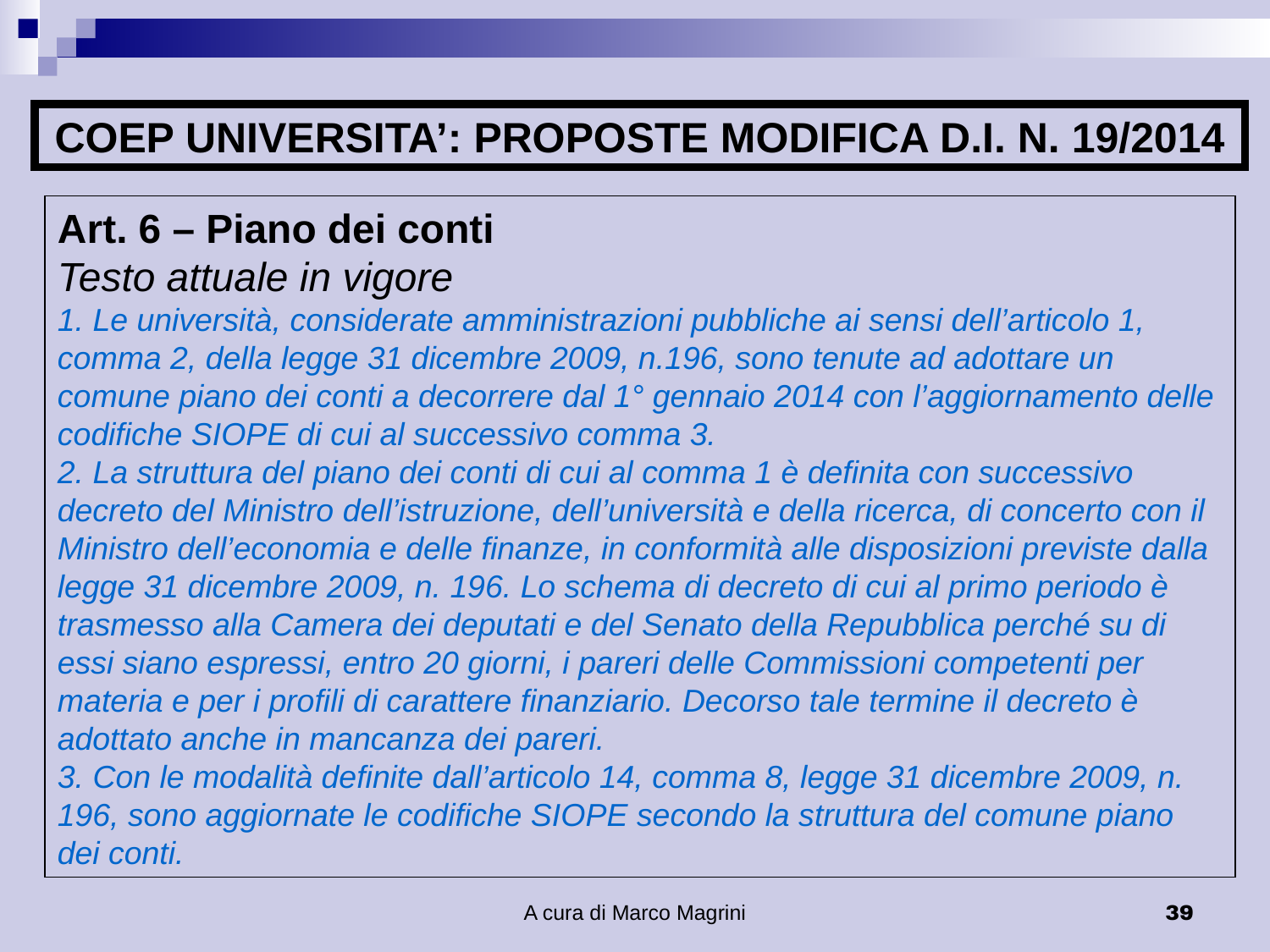

COEP UNIVERSITA’: PROPOSTE MODIFICA D.I. N. 19/2014
Art. 6 – Piano dei conti
Testo attuale in vigore
1. Le università, considerate amministrazioni pubbliche ai sensi dell’articolo 1, comma 2, della legge 31 dicembre 2009, n.196, sono tenute ad adottare un comune piano dei conti a decorrere dal 1° gennaio 2014 con l’aggiornamento delle codifiche SIOPE di cui al successivo comma 3.
2. La struttura del piano dei conti di cui al comma 1 è definita con successivo decreto del Ministro dell’istruzione, dell’università e della ricerca, di concerto con il Ministro dell’economia e delle finanze, in conformità alle disposizioni previste dalla legge 31 dicembre 2009, n. 196. Lo schema di decreto di cui al primo periodo è trasmesso alla Camera dei deputati e del Senato della Repubblica perché su di essi siano espressi, entro 20 giorni, i pareri delle Commissioni competenti per materia e per i profili di carattere finanziario. Decorso tale termine il decreto è adottato anche in mancanza dei pareri.
3. Con le modalità definite dall’articolo 14, comma 8, legge 31 dicembre 2009, n. 196, sono aggiornate le codifiche SIOPE secondo la struttura del comune piano dei conti.
A cura di Marco Magrini
39